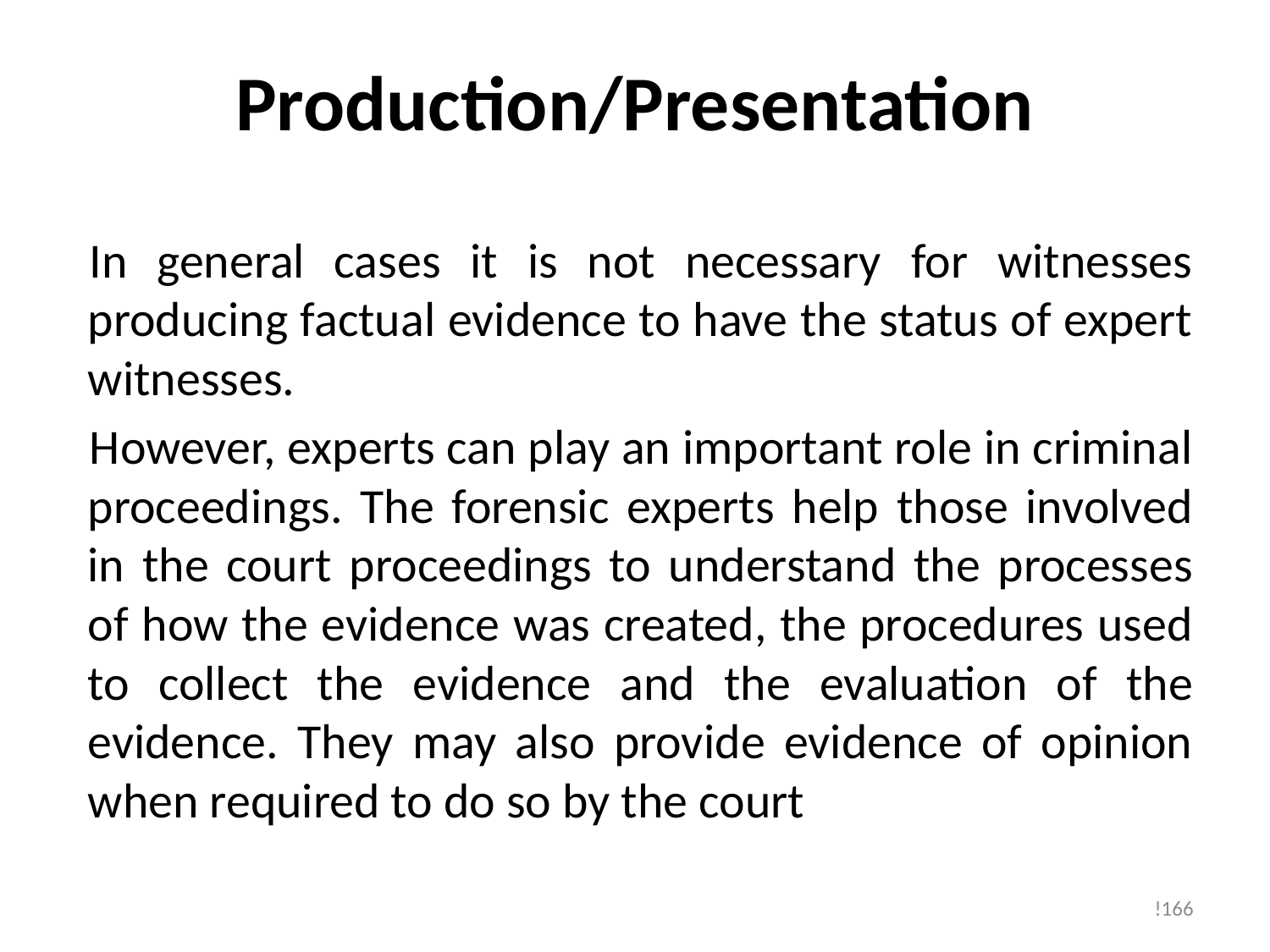

# Production/Presentation
In general cases it is not necessary for witnesses producing factual evidence to have the status of expert witnesses.
However, experts can play an important role in criminal proceedings. The forensic experts help those involved in the court proceedings to understand the processes of how the evidence was created, the procedures used to collect the evidence and the evaluation of the evidence. They may also provide evidence of opinion when required to do so by the court

!166